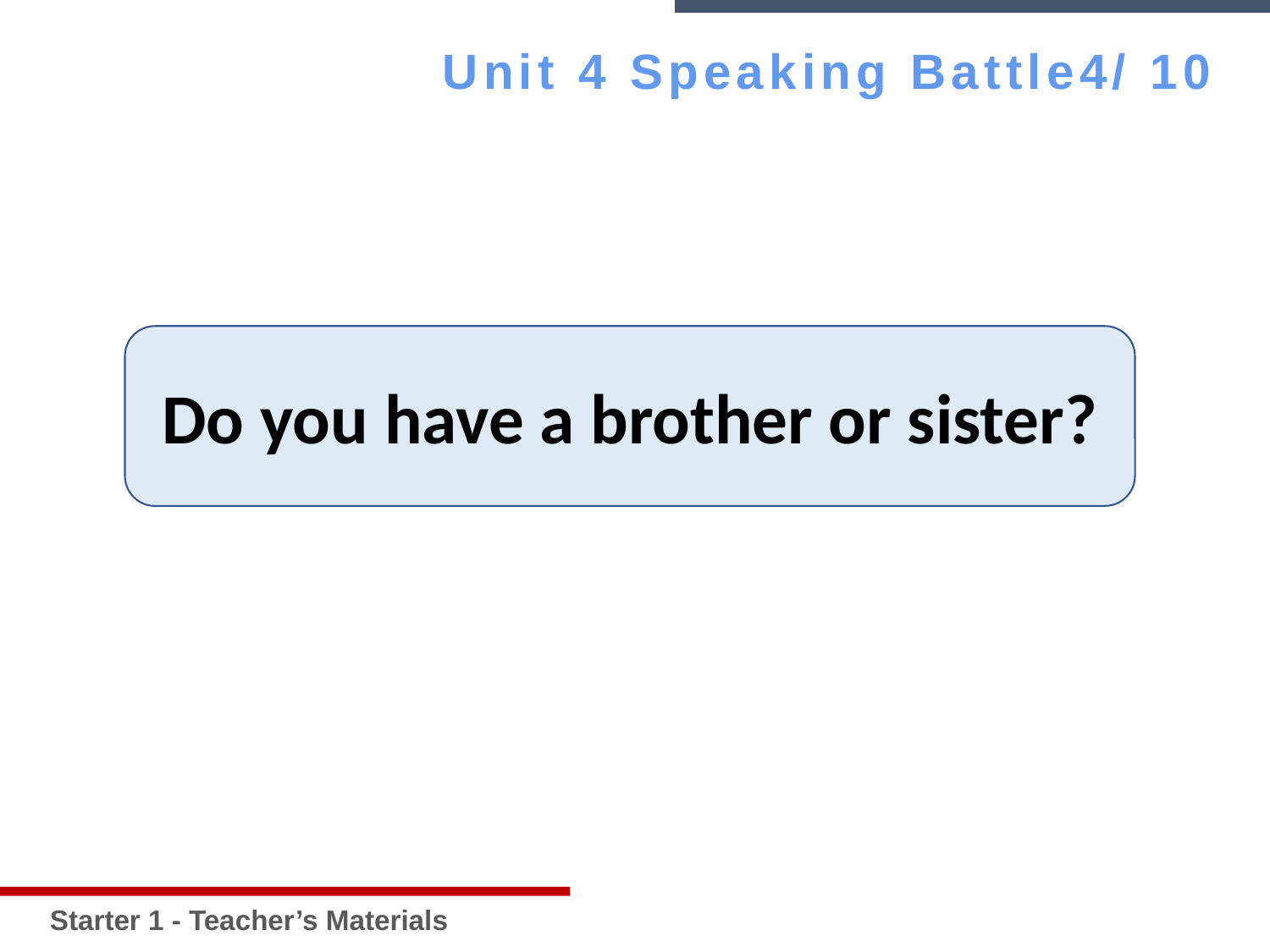

Starter 1 - Teacher’s Materials
Unit 4 Speaking Battle4/ 10
Do you have a brother or sister?